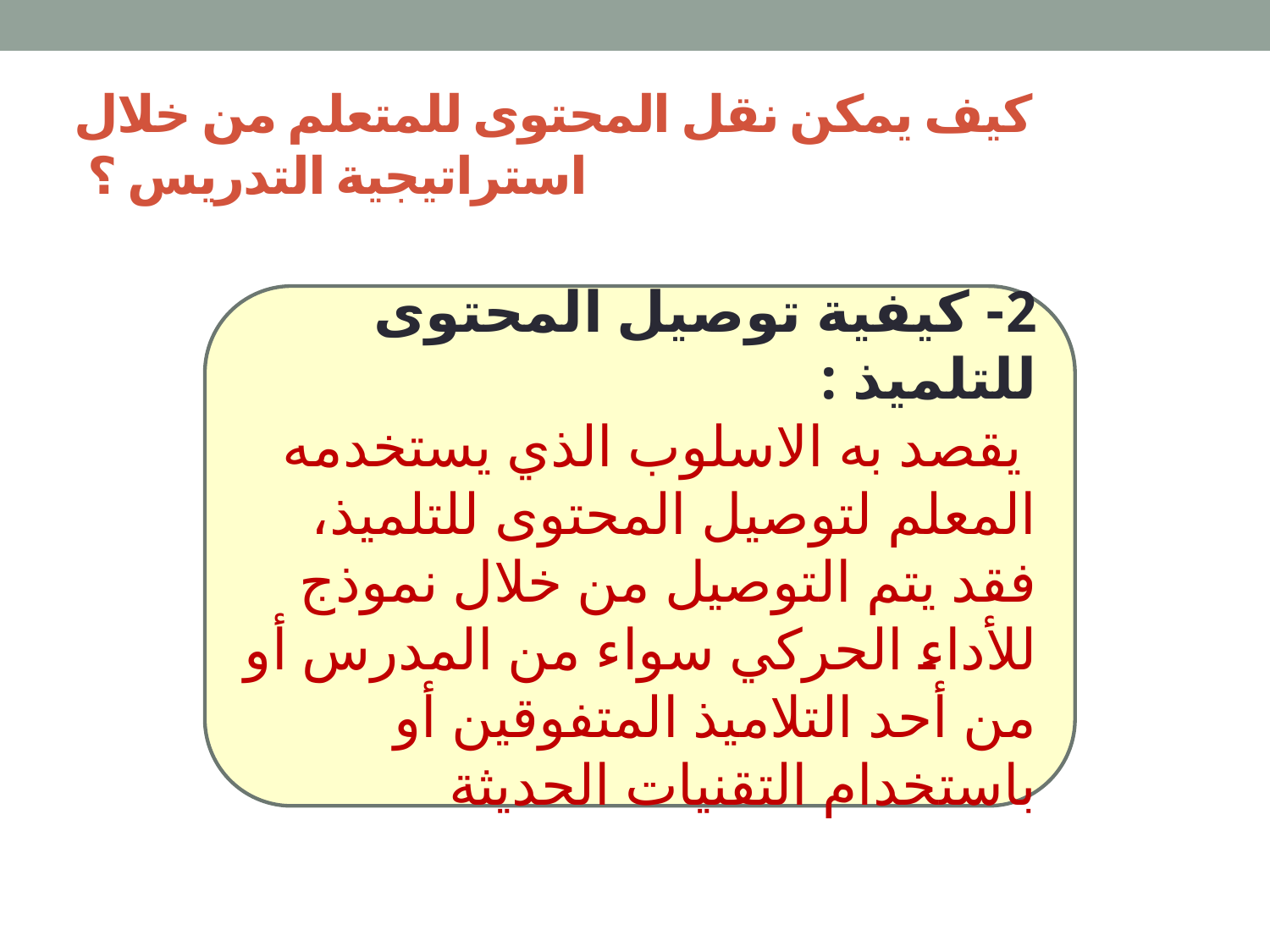

# كيف يمكن نقل المحتوى للمتعلم من خلال استراتيجية التدريس ؟
2- كيفية توصيل المحتوى للتلميذ :
 يقصد به الاسلوب الذي يستخدمه المعلم لتوصيل المحتوى للتلميذ، فقد يتم التوصيل من خلال نموذج للأداء الحركي سواء من المدرس أو من أحد التلاميذ المتفوقين أو باستخدام التقنيات الحديثة